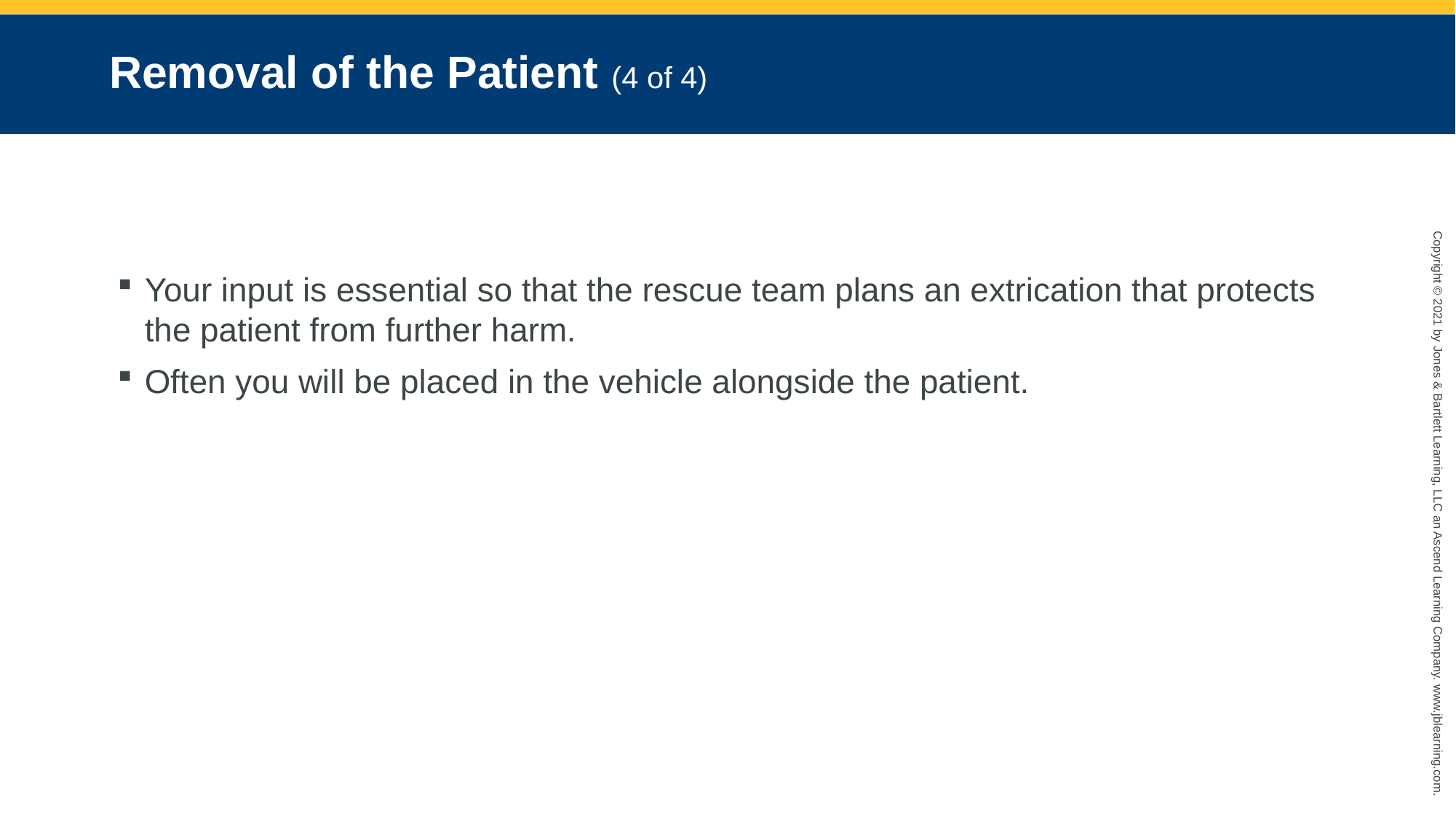

# Removal of the Patient (4 of 4)
Your input is essential so that the rescue team plans an extrication that protects the patient from further harm.
Often you will be placed in the vehicle alongside the patient.